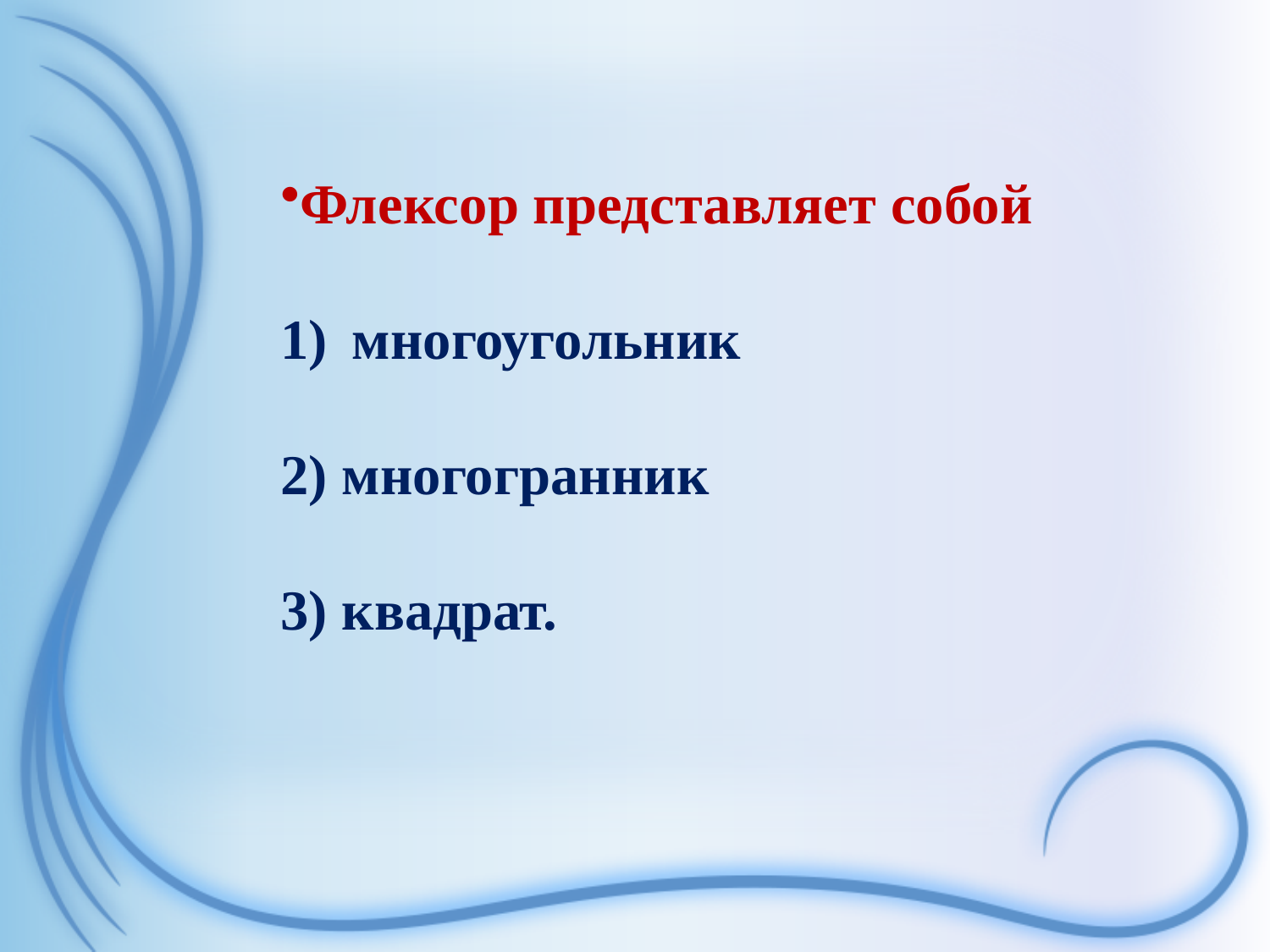

Флексор представляет собой

многоугольник

2) многогранник

3) квадрат.